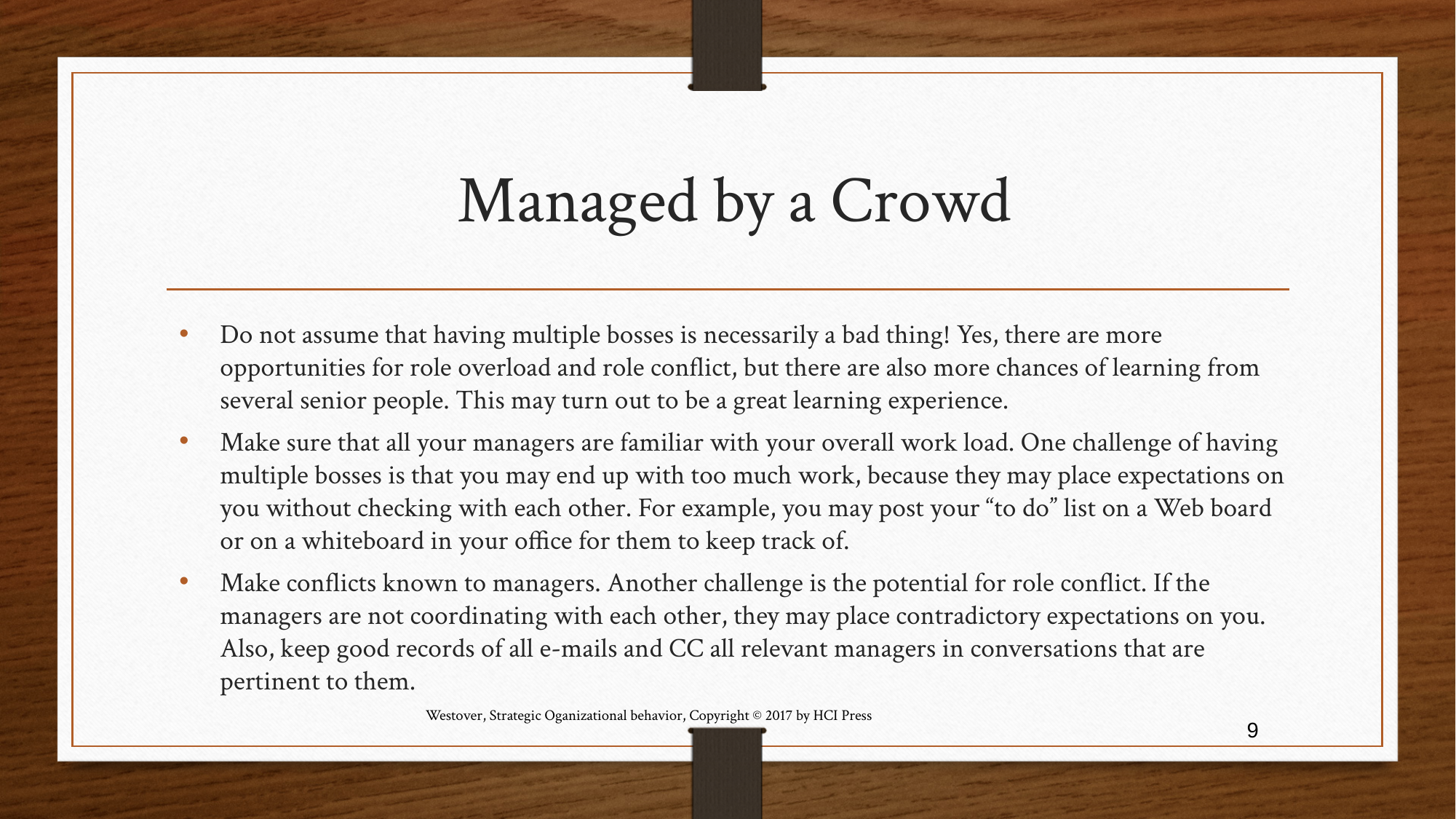

# Managed by a Crowd
Do not assume that having multiple bosses is necessarily a bad thing! Yes, there are more opportunities for role overload and role conflict, but there are also more chances of learning from several senior people. This may turn out to be a great learning experience.
Make sure that all your managers are familiar with your overall work load. One challenge of having multiple bosses is that you may end up with too much work, because they may place expectations on you without checking with each other. For example, you may post your “to do” list on a Web board or on a whiteboard in your office for them to keep track of.
Make conflicts known to managers. Another challenge is the potential for role conflict. If the managers are not coordinating with each other, they may place contradictory expectations on you. Also, keep good records of all e-mails and CC all relevant managers in conversations that are pertinent to them.
Westover, Strategic Oganizational behavior, Copyright © 2017 by HCI Press
9